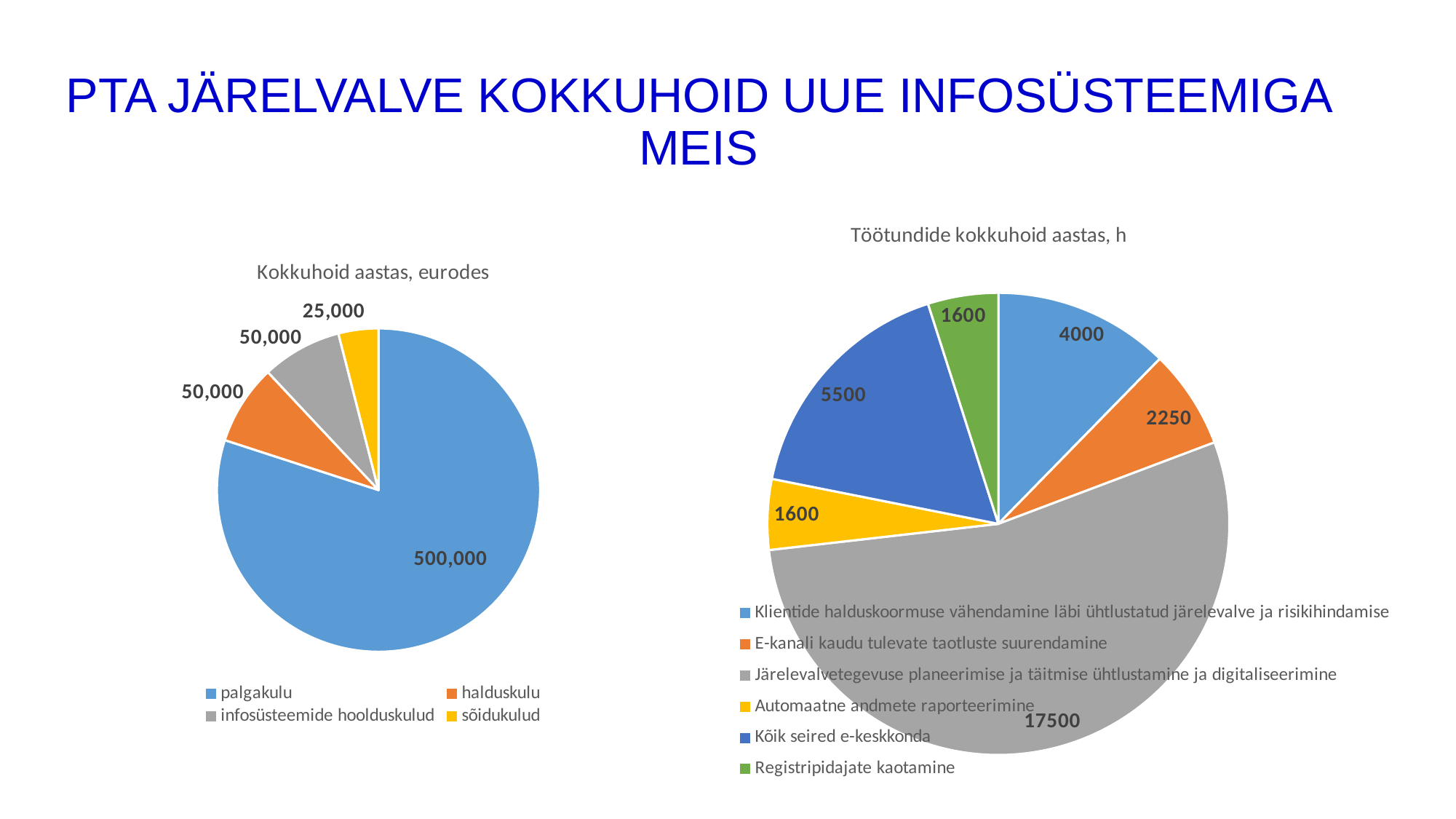

PTA JÄRELVALVE KOKKUHOID UUE INFOSÜSTEEMIGA MEIS

### Chart: Töötundide kokkuhoid aastas, h

| Category | Column1 |
|---|---|
| Klientide halduskoormuse vähendamine läbi ühtlustatud järelevalve ja risikihindamise | 4000.0 |
| E-kanali kaudu tulevate taotluste suurendamine | 2250.0 |
| Järelevalvetegevuse planeerimise ja täitmise ühtlustamine ja digitaliseerimine | 17500.0 |
| Automaatne andmete raporteerimine | 1600.0 |
| Kõik seired e-keskkonda | 5500.0 |
| Registripidajate kaotamine | 1600.0 |

### Chart: Kokkuhoid aastas, eurodes

| Category |  |
|---|---|
| palgakulu | 500000.0 |
| halduskulu | 50000.0 |
| infosüsteemide hoolduskulud | 50000.0 |
| sõidukulud | 25000.0 |